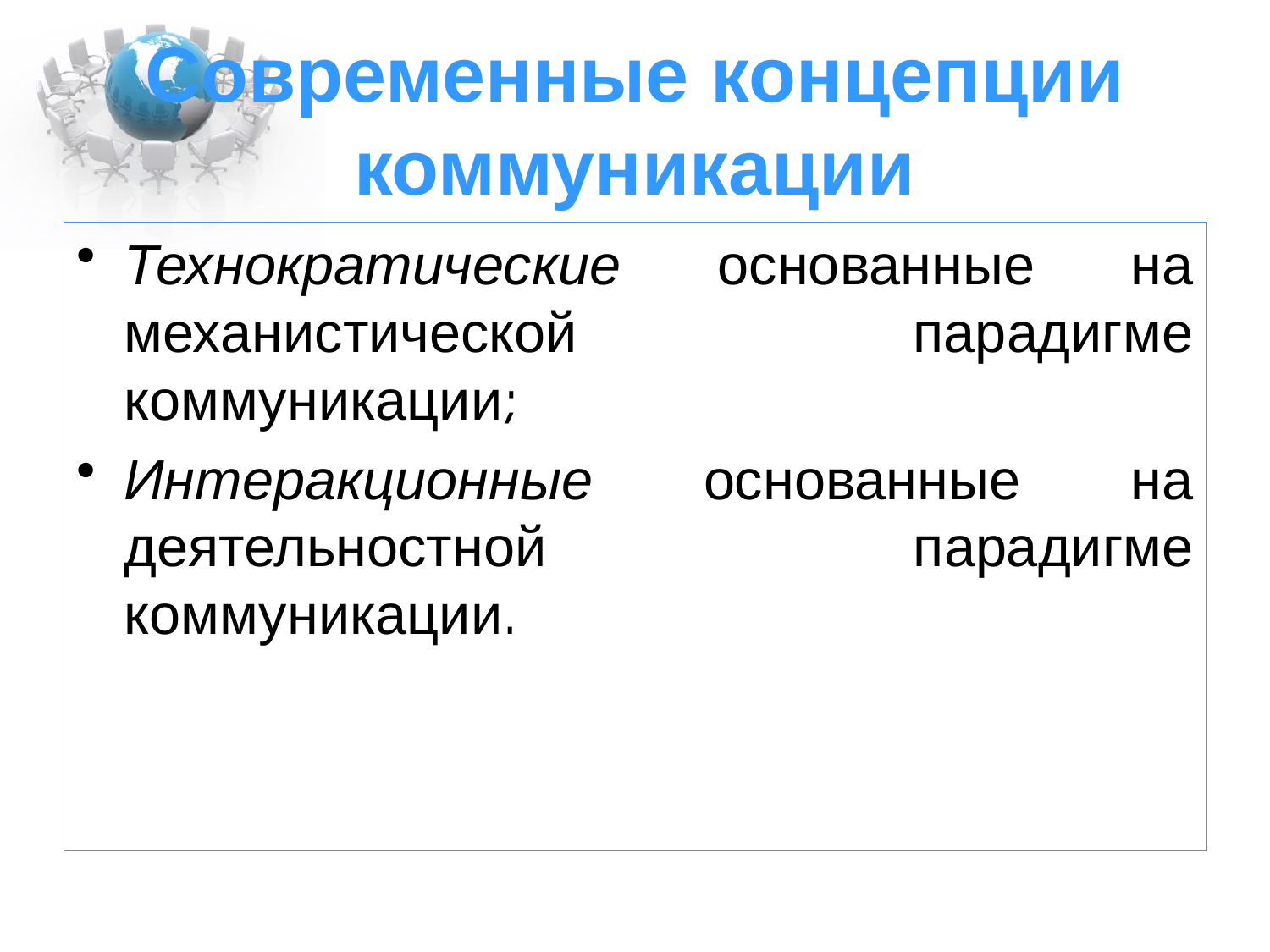

# Современные концепции коммуникации
Технократические основанные на механистической парадигме коммуникации;
Интеракционные основанные на деятельностной парадигме коммуникации.